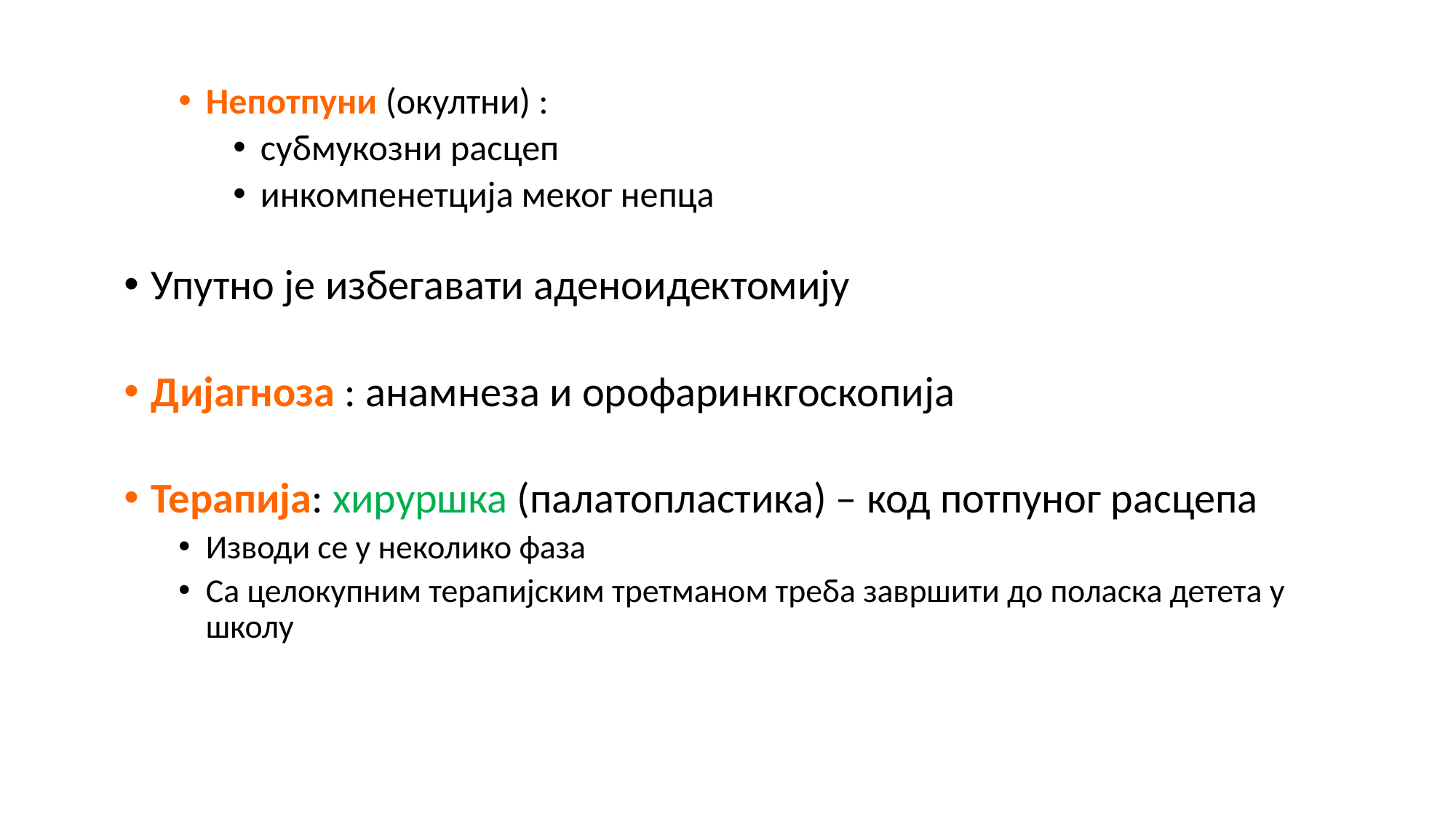

Непотпуни (окултни) :
субмукозни расцеп
инкомпенетција меког непца
Упутно је избегавати аденоидектомију
Дијагноза : анамнеза и орофаринкгоскопија
Терапија: хируршка (палатопластика) – код потпуног расцепа
Изводи се у неколико фаза
Са целокупним терапијским третманом треба завршити до поласка детета у школу